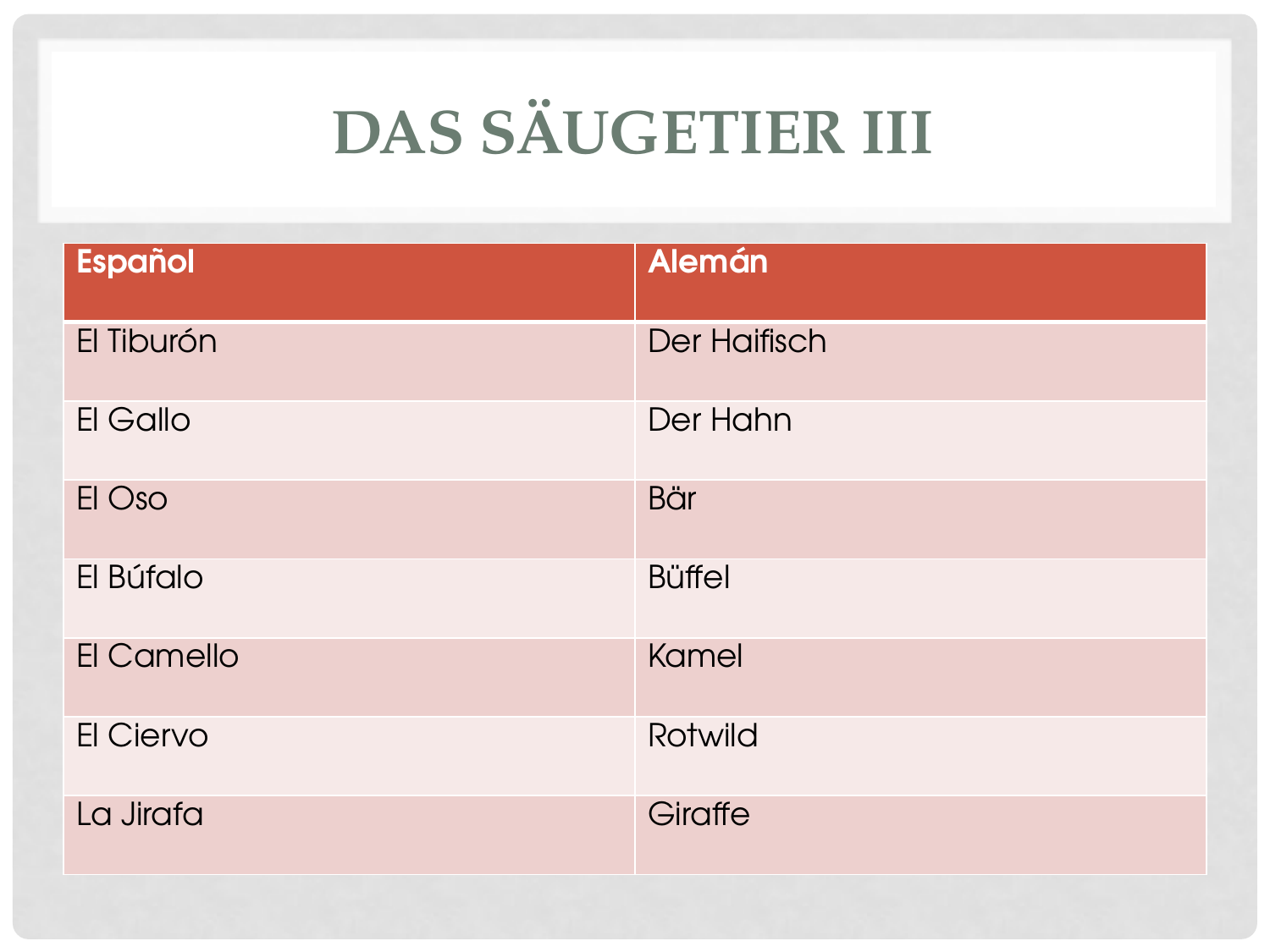

# das Säugetier III
| Español | Alemán |
| --- | --- |
| El Tiburón | Der Haifisch |
| El Gallo | Der Hahn |
| El Oso | Bär |
| El Búfalo | Büffel |
| El Camello | Kamel |
| El Ciervo | Rotwild |
| La Jirafa | Giraffe |